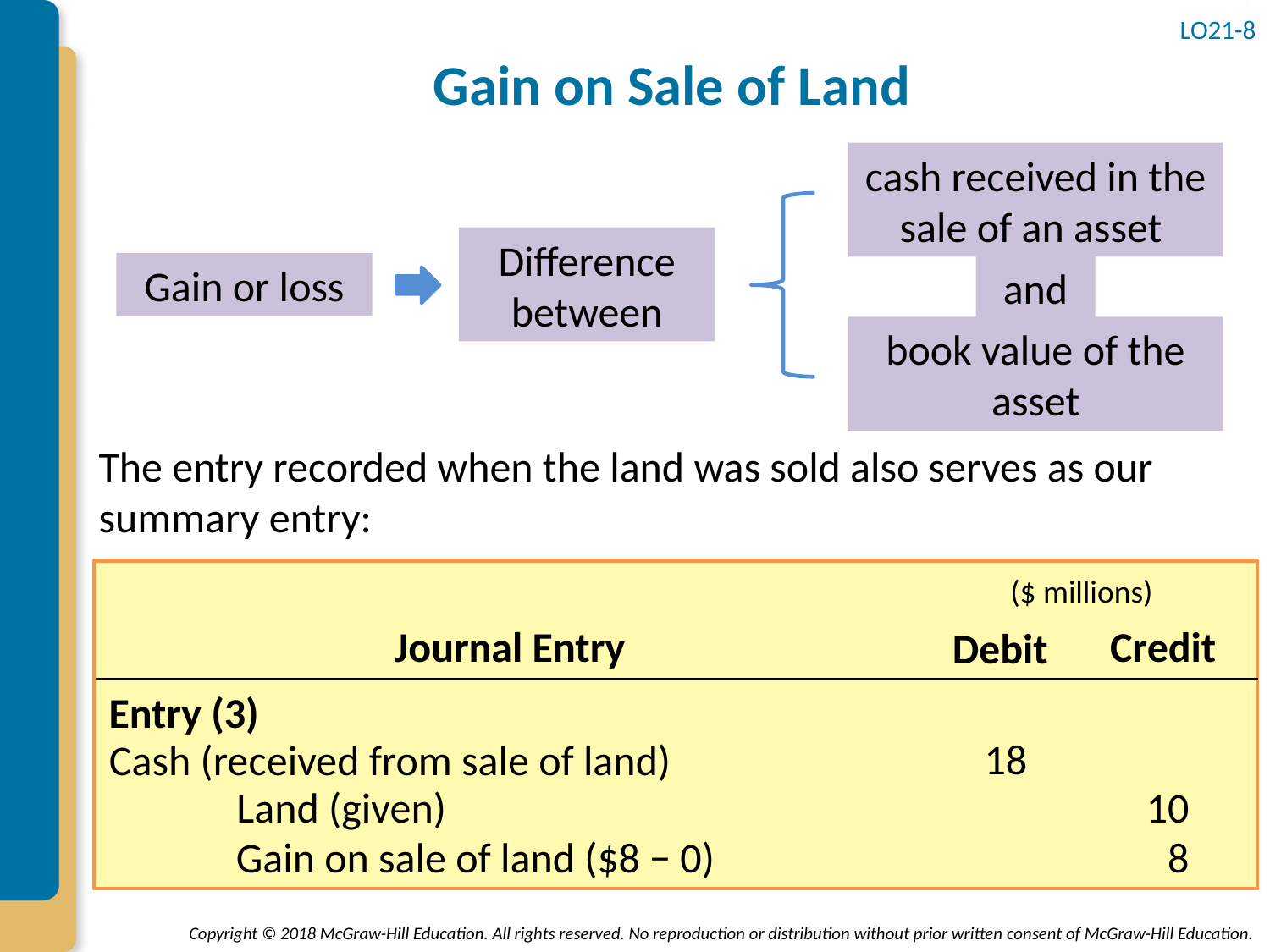

# Gain on Sale of Land
LO21-8
cash received in the sale of an asset

Difference between
Gain or loss
and

book value of the asset
The entry recorded when the land was sold also serves as our summary entry:

($ millions)
Journal Entry
Credit
Debit
Entry (3)
18
Cash (received from sale of land)
	Land (given)
10
	Gain on sale of land ($8 − 0)
8